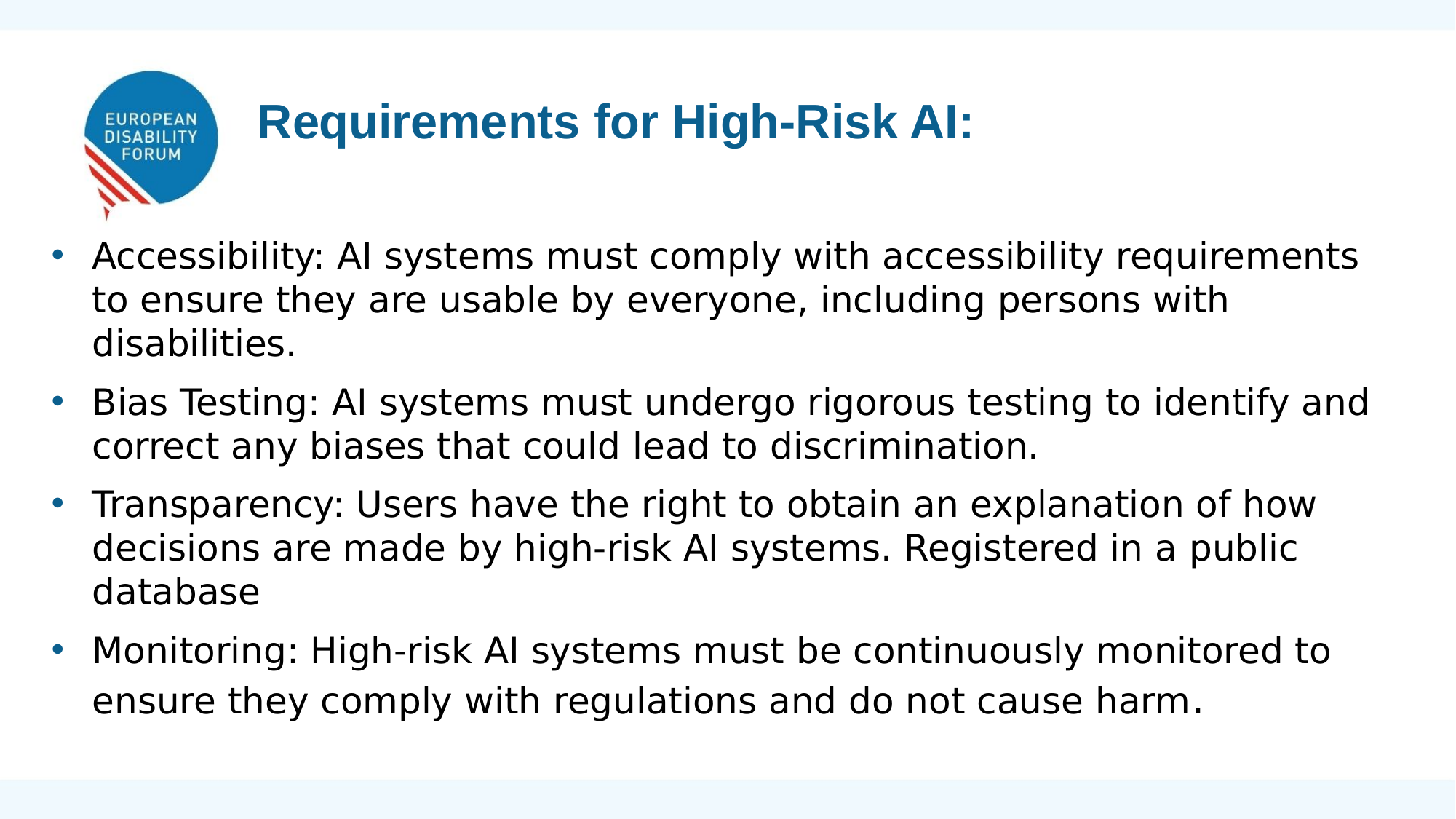

Requirements for High-Risk AI:
Accessibility: AI systems must comply with accessibility requirements to ensure they are usable by everyone, including persons with disabilities.
Bias Testing: AI systems must undergo rigorous testing to identify and correct any biases that could lead to discrimination.
Transparency: Users have the right to obtain an explanation of how decisions are made by high-risk AI systems. Registered in a public database
Monitoring: High-risk AI systems must be continuously monitored to ensure they comply with regulations and do not cause harm.